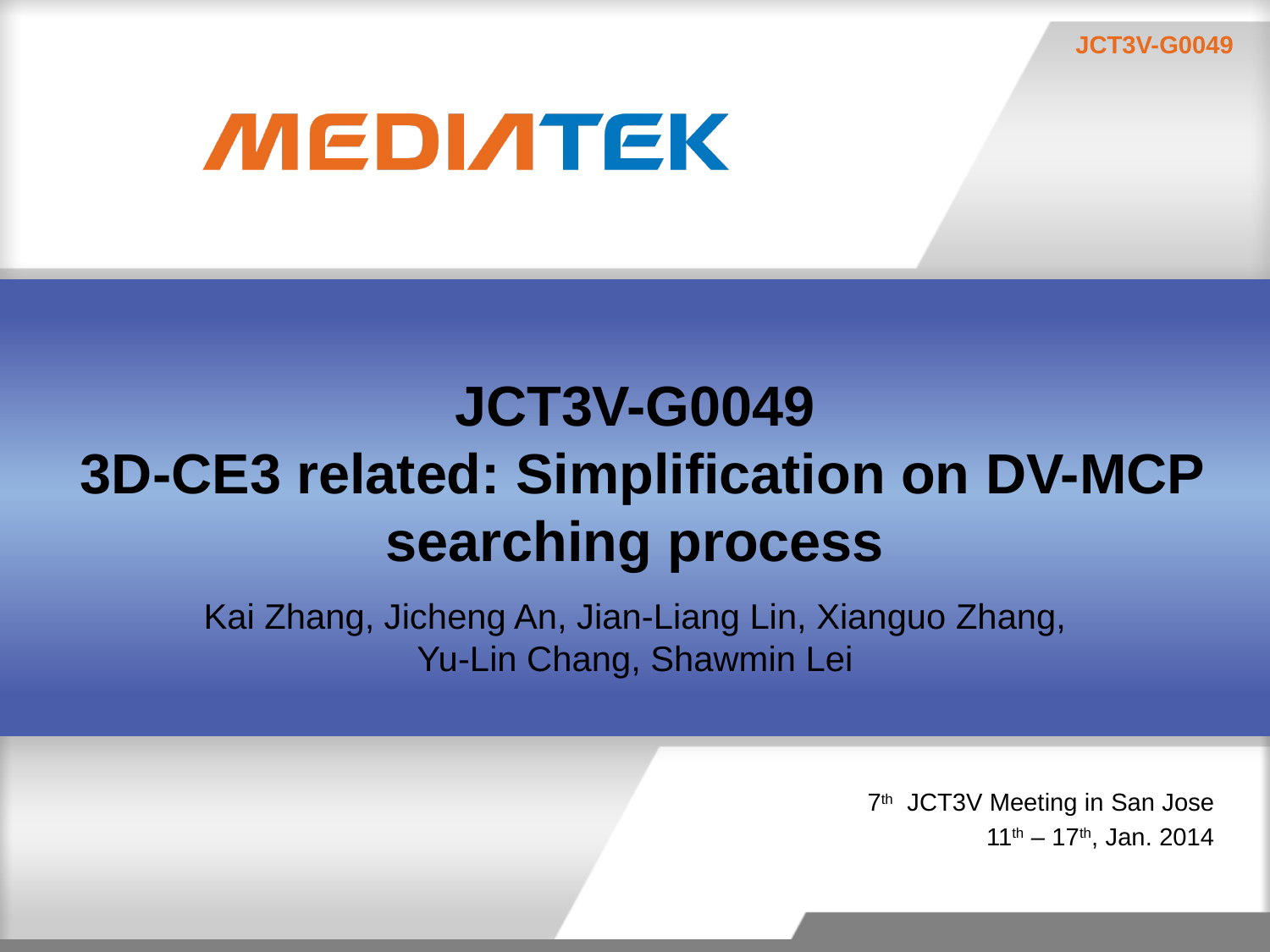

# JCT3V-G0049 3D-CE3 related: Simplification on DV-MCP searching process
Kai Zhang, Jicheng An, Jian-Liang Lin, Xianguo Zhang, Yu-Lin Chang, Shawmin Lei